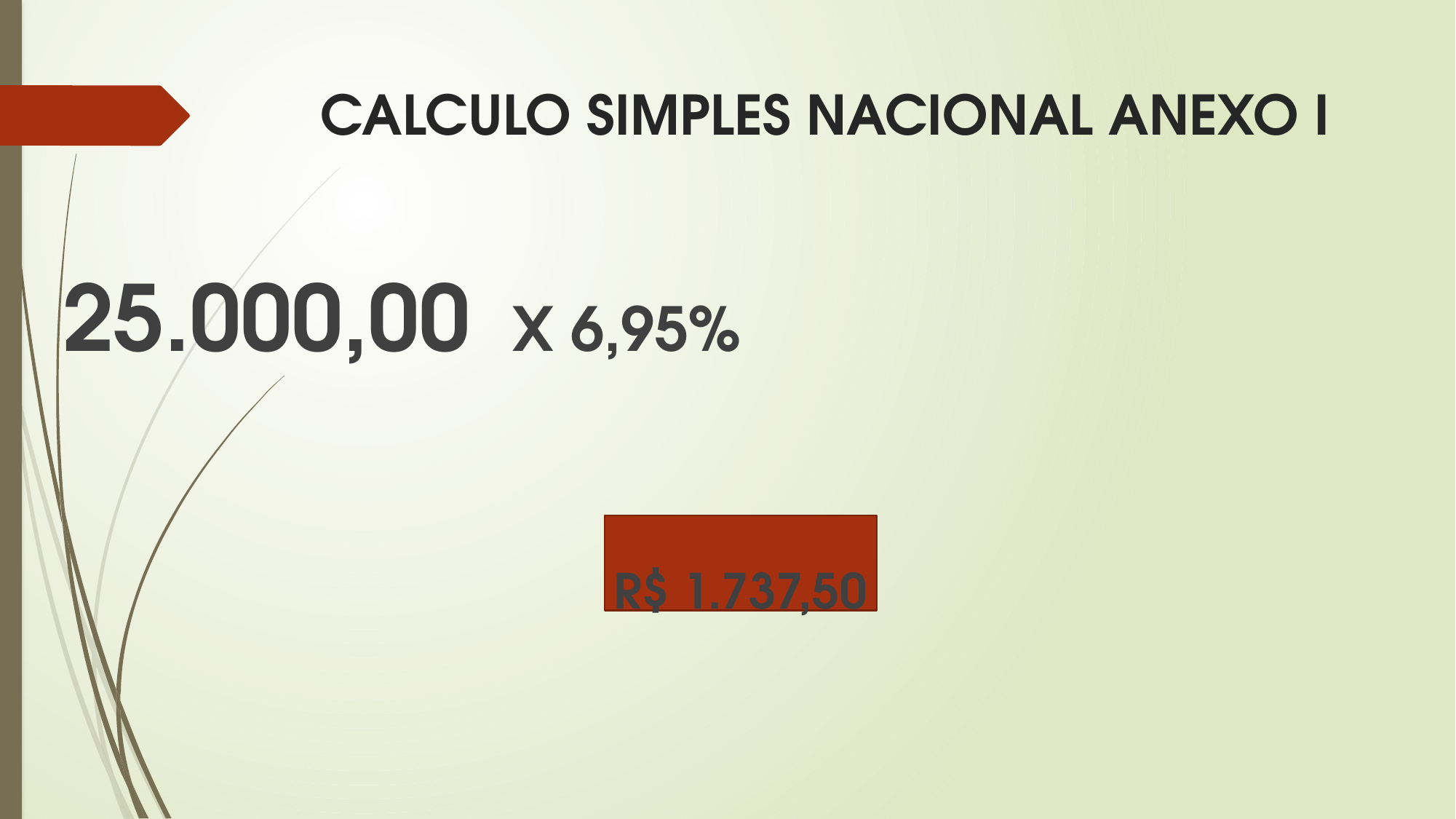

# CALCULO SIMPLES NACIONAL ANEXO I
25.000,00  X 6,95%

R$ 1.737,50